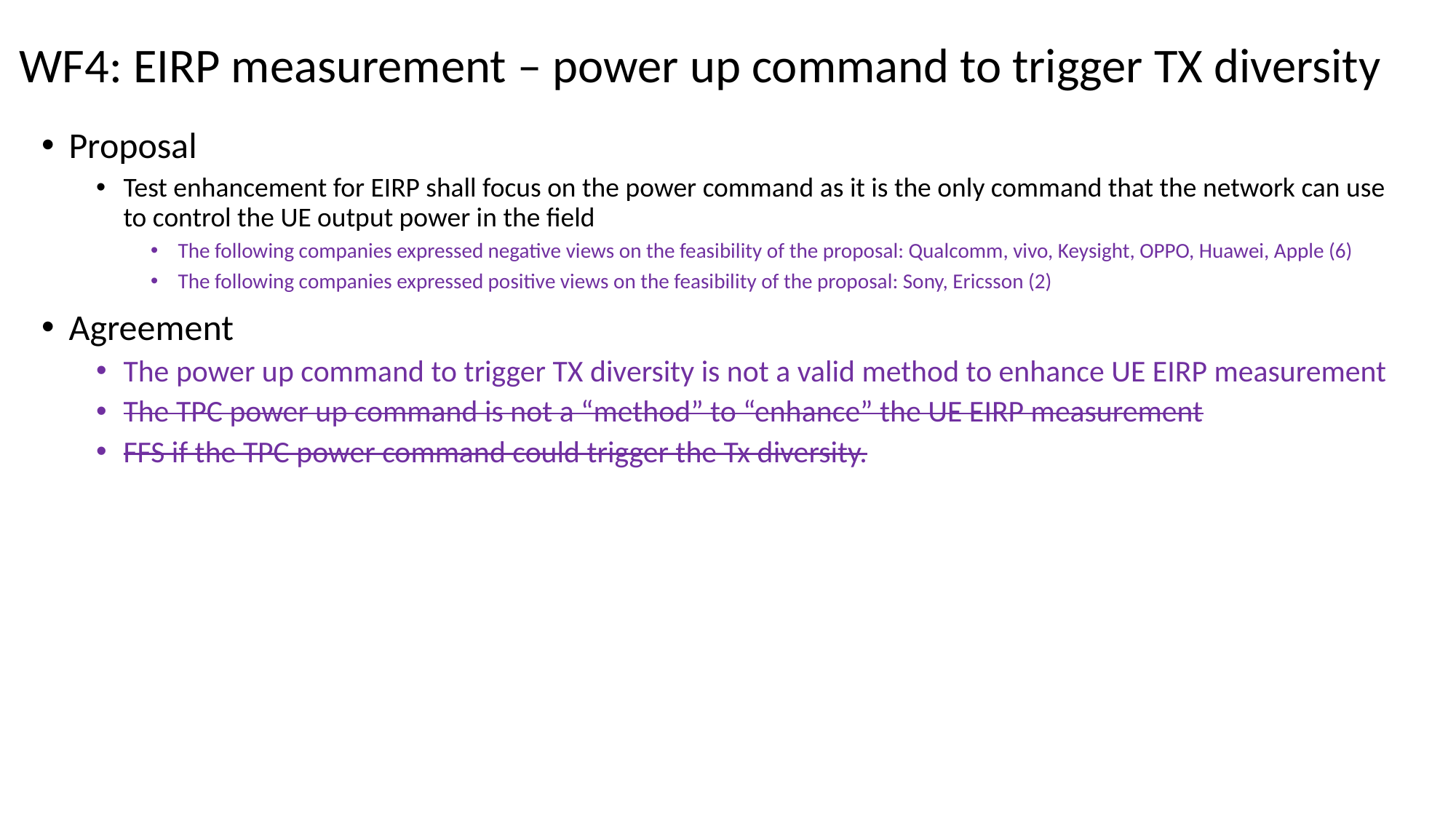

# WF4: EIRP measurement – power up command to trigger TX diversity
Proposal
Test enhancement for EIRP shall focus on the power command as it is the only command that the network can use to control the UE output power in the field
The following companies expressed negative views on the feasibility of the proposal: Qualcomm, vivo, Keysight, OPPO, Huawei, Apple (6)
The following companies expressed positive views on the feasibility of the proposal: Sony, Ericsson (2)
Agreement
The power up command to trigger TX diversity is not a valid method to enhance UE EIRP measurement
The TPC power up command is not a “method” to “enhance” the UE EIRP measurement
FFS if the TPC power command could trigger the Tx diversity.